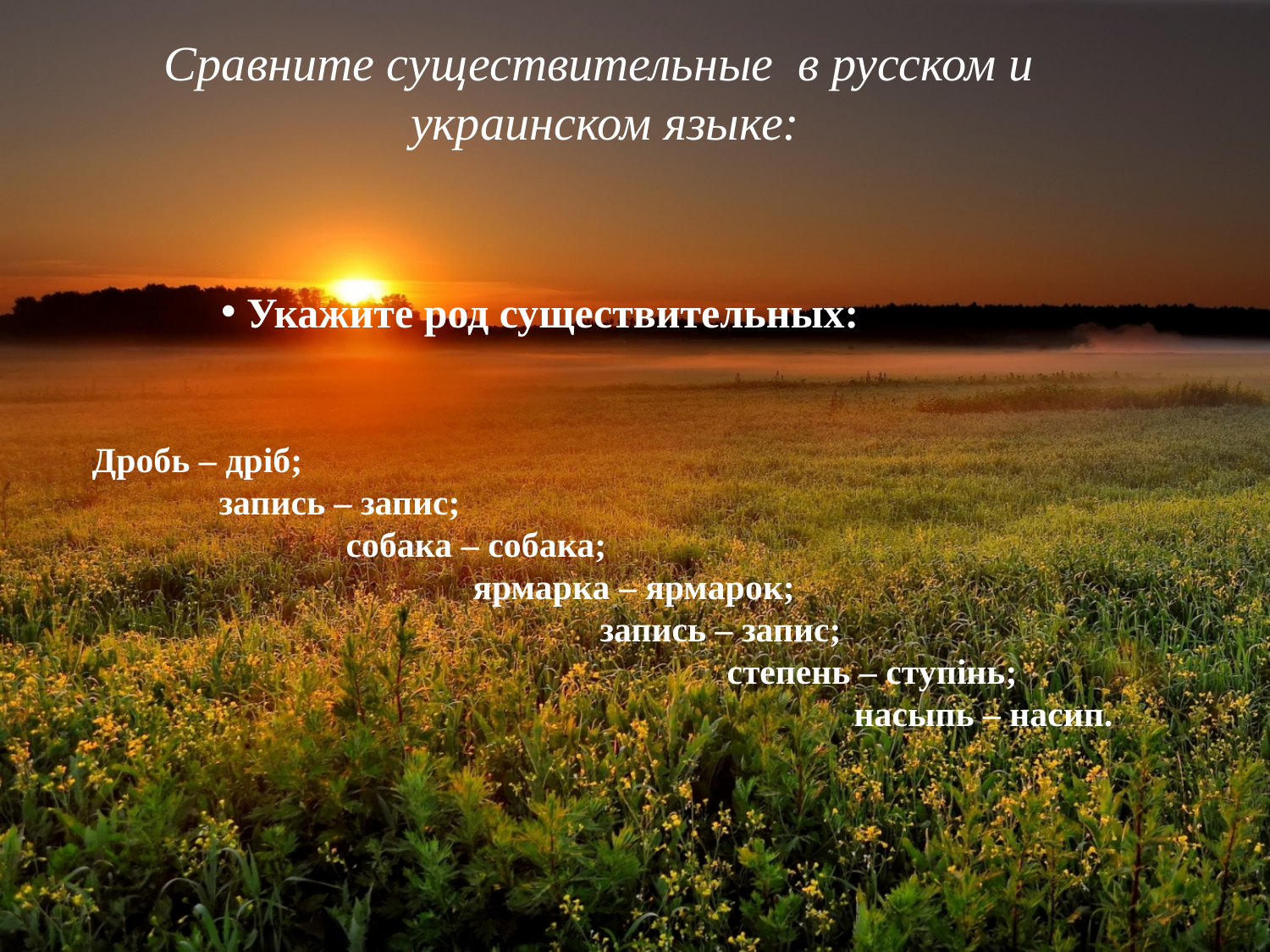

Сравните существительные  в русском и  украинском языке:
 Укажите род существительных:

Дробь – дріб;
	запись – запис;
		собака – собака;
			ярмарка – ярмарок;
				запись – запис;
					степень – ступінь;
						насыпь – насип.